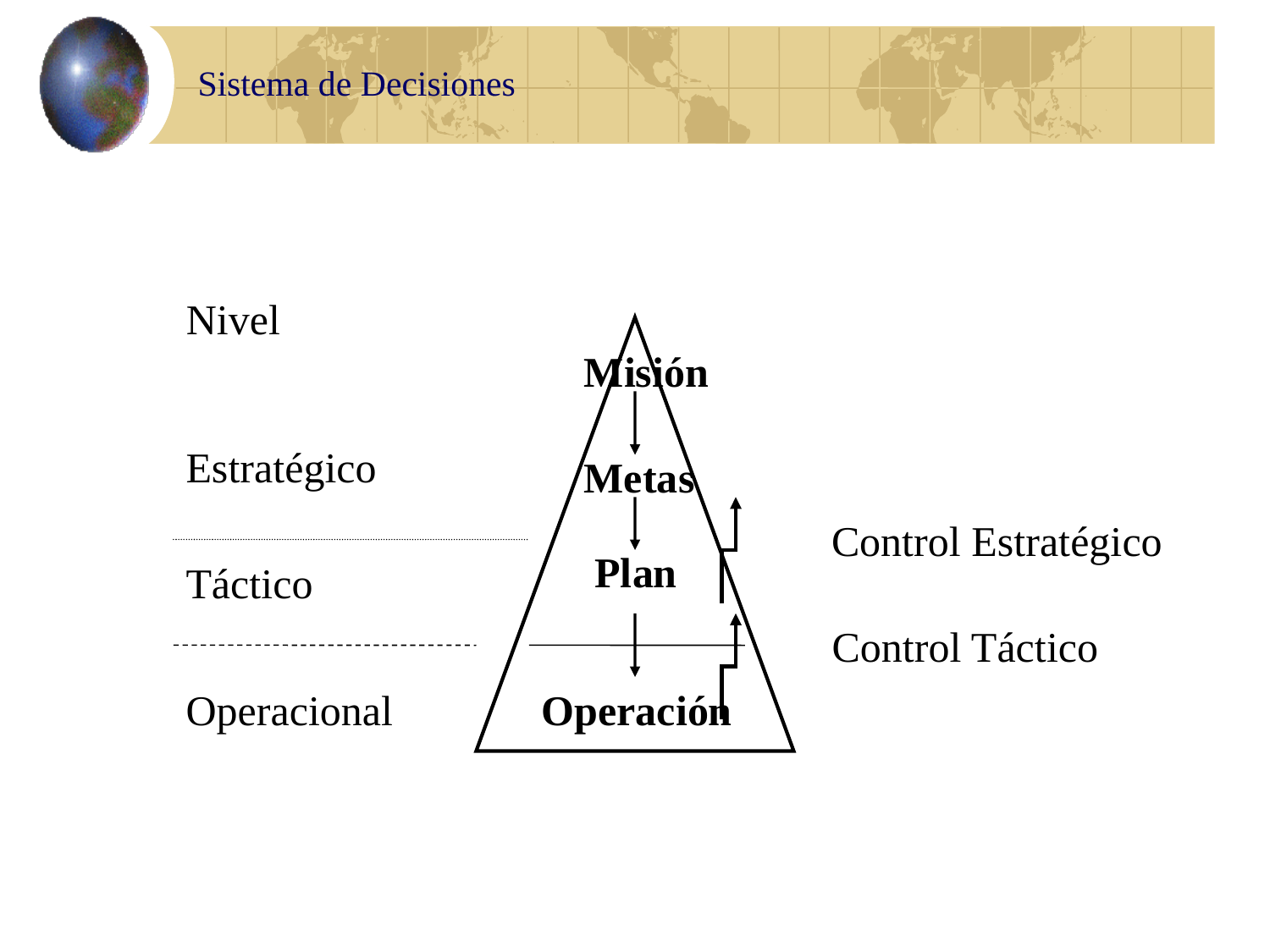

# Sistema de Decisiones
Nivel

Misión

Estratégico
Metas

Control Estratégico

Plan
Táctico

Control Táctico

Operacional
Operación